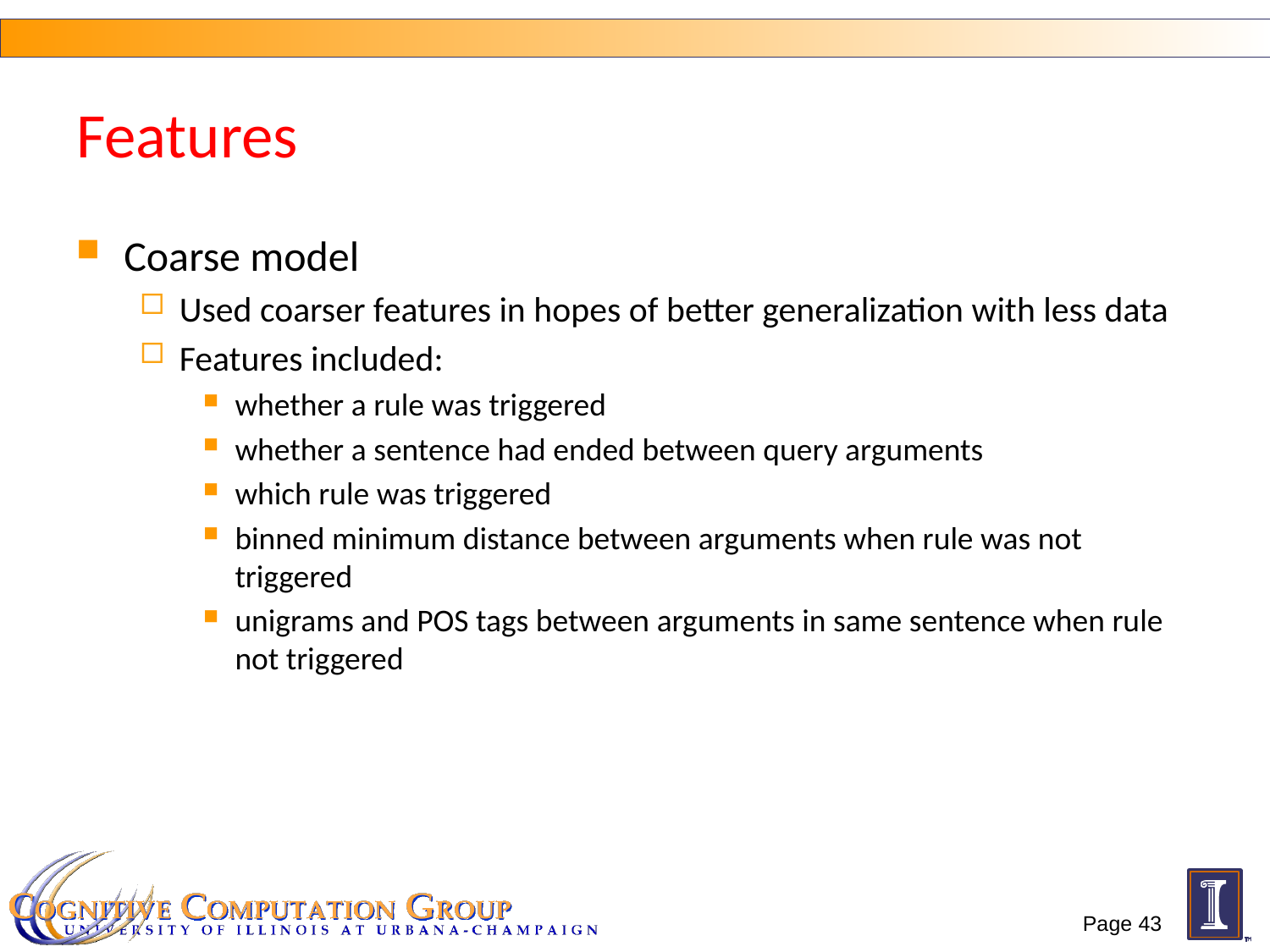

# Features
Coarse model
Used coarser features in hopes of better generalization with less data
Features included:
whether a rule was triggered
whether a sentence had ended between query arguments
which rule was triggered
binned minimum distance between arguments when rule was not triggered
unigrams and POS tags between arguments in same sentence when rule not triggered
Page 43